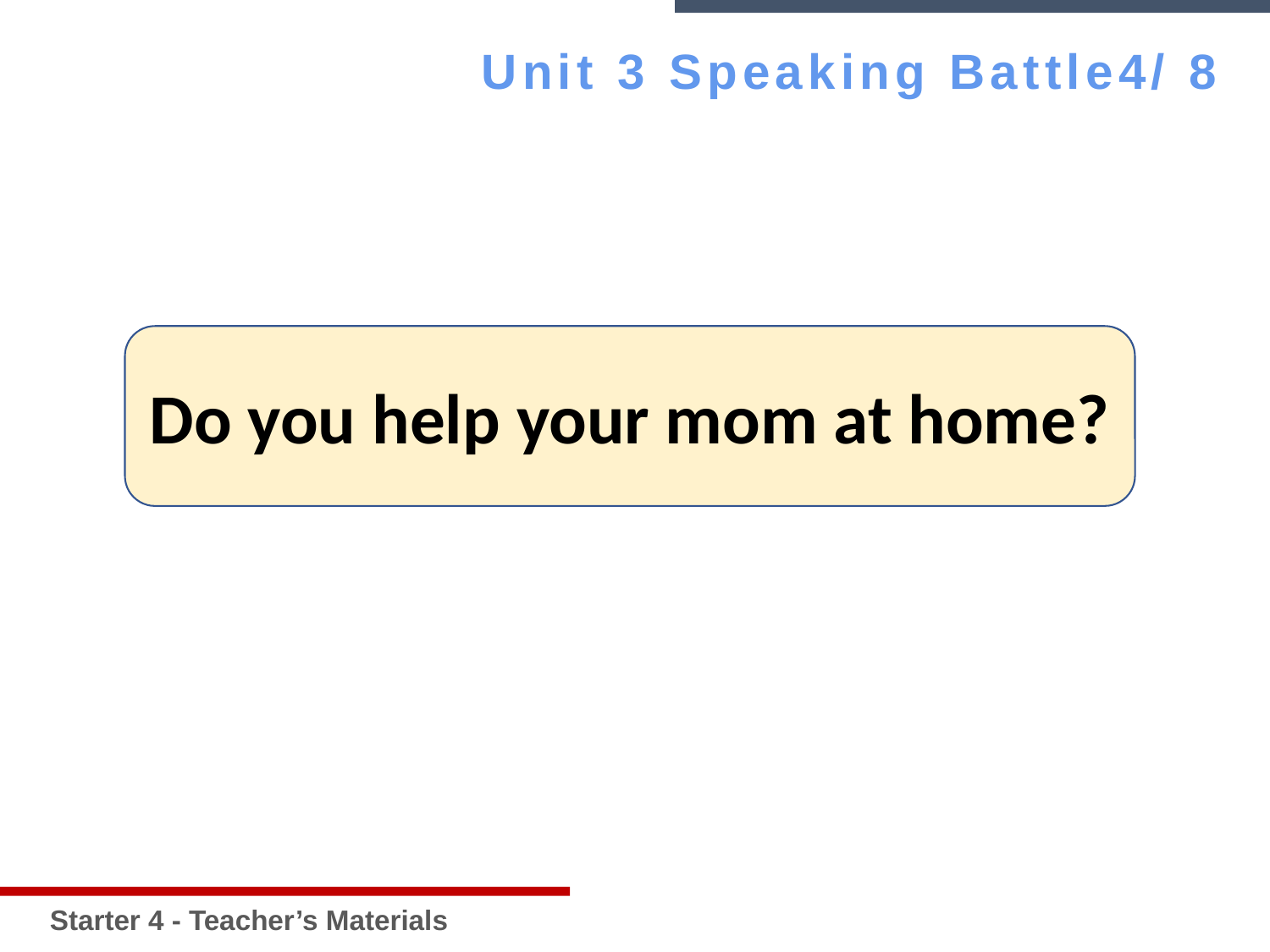

Starter 4 - Teacher’s Materials
Unit 3 Speaking Battle4/ 8
Do you help your mom at home?